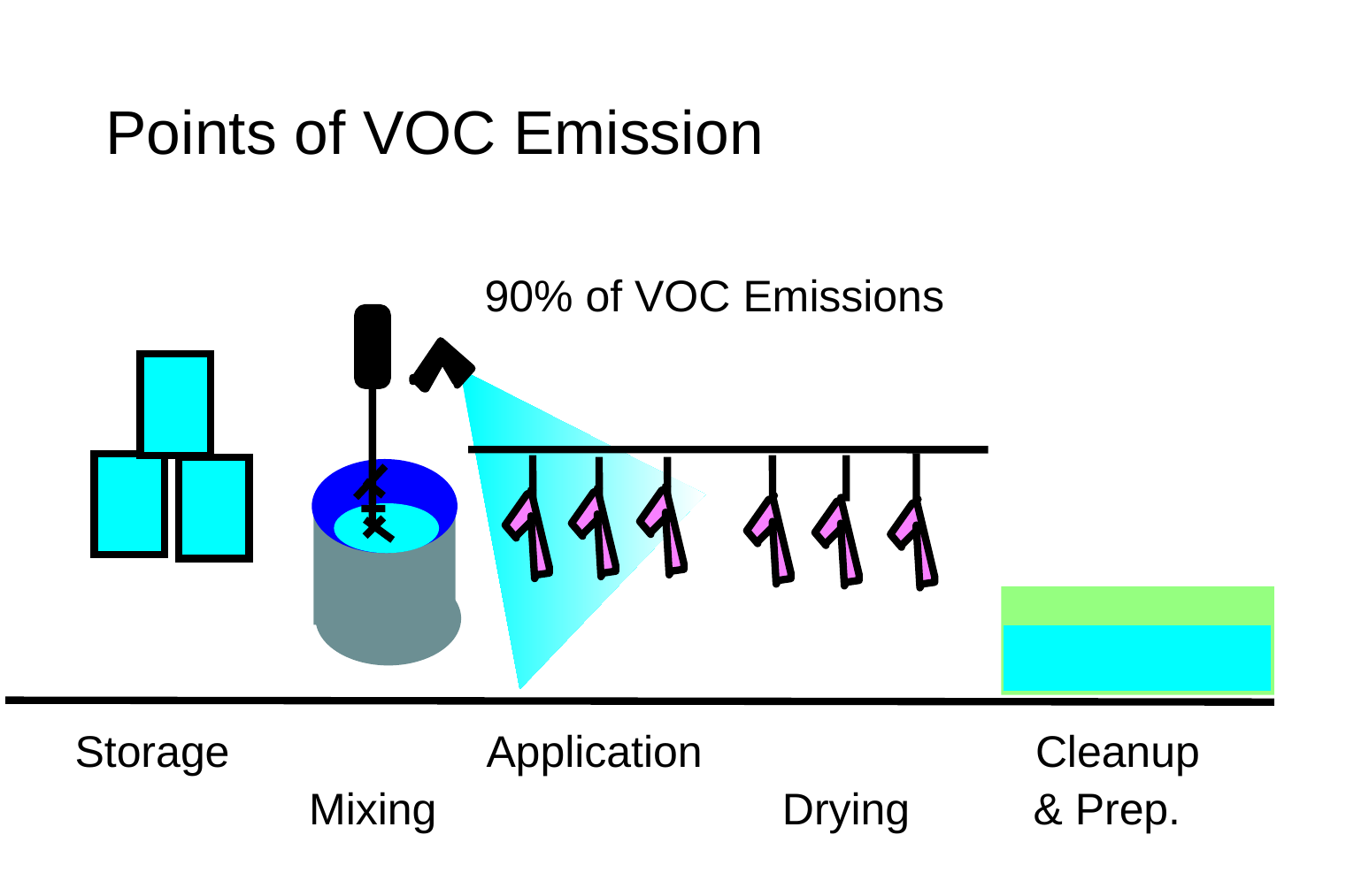

# Points of VOC Emission

90% of VOC Emissions

Storage                     Application                           Cleanup
Mixing                            Drying          & Prep.